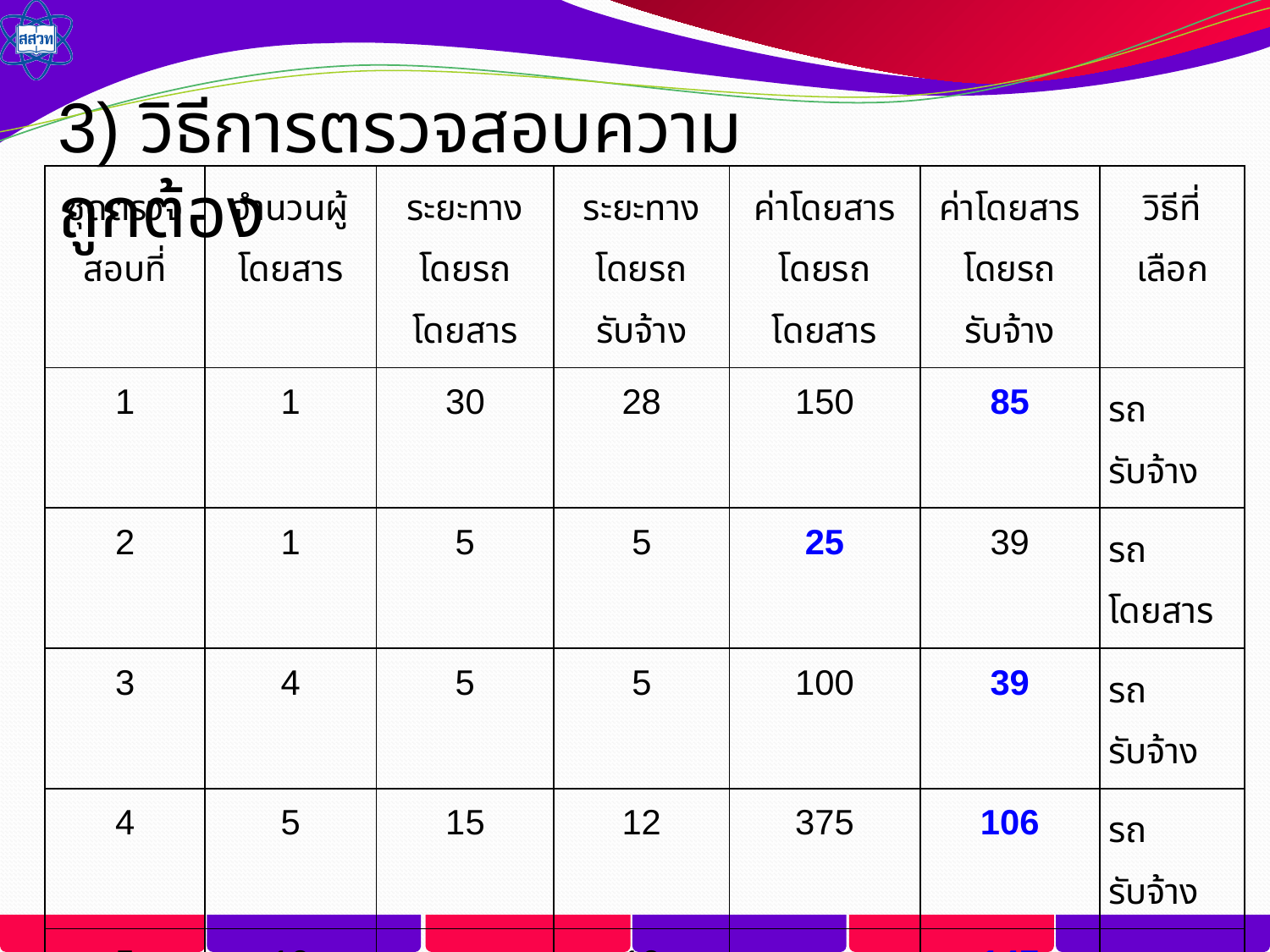

3) วิธีการตรวจสอบความถูกต้อง
| ชุดตรวจสอบที่ | จำนวนผู้โดยสาร | ระยะทางโดยรถโดยสาร | ระยะทางโดยรถรับจ้าง | ค่าโดยสารโดยรถโดยสาร | ค่าโดยสารโดยรถรับจ้าง | วิธีที่เลือก |
| --- | --- | --- | --- | --- | --- | --- |
| 1 | 1 | 30 | 28 | 150 | 85 | รถรับจ้าง |
| 2 | 1 | 5 | 5 | 25 | 39 | รถโดยสาร |
| 3 | 4 | 5 | 5 | 100 | 39 | รถรับจ้าง |
| 4 | 5 | 15 | 12 | 375 | 106 | รถรับจ้าง |
| 5 | 10 |  | 10 |  | 147 | รถรับจ้าง |
| 6 | 1 | 3 |  |  | 15 | รถโดยสาร |
| 7 | 4 |  | 4 |  | 37 | รถรับจ้าง |
| 8 | 2 |  | 15 |  | 59 | รถรับจ้าง |